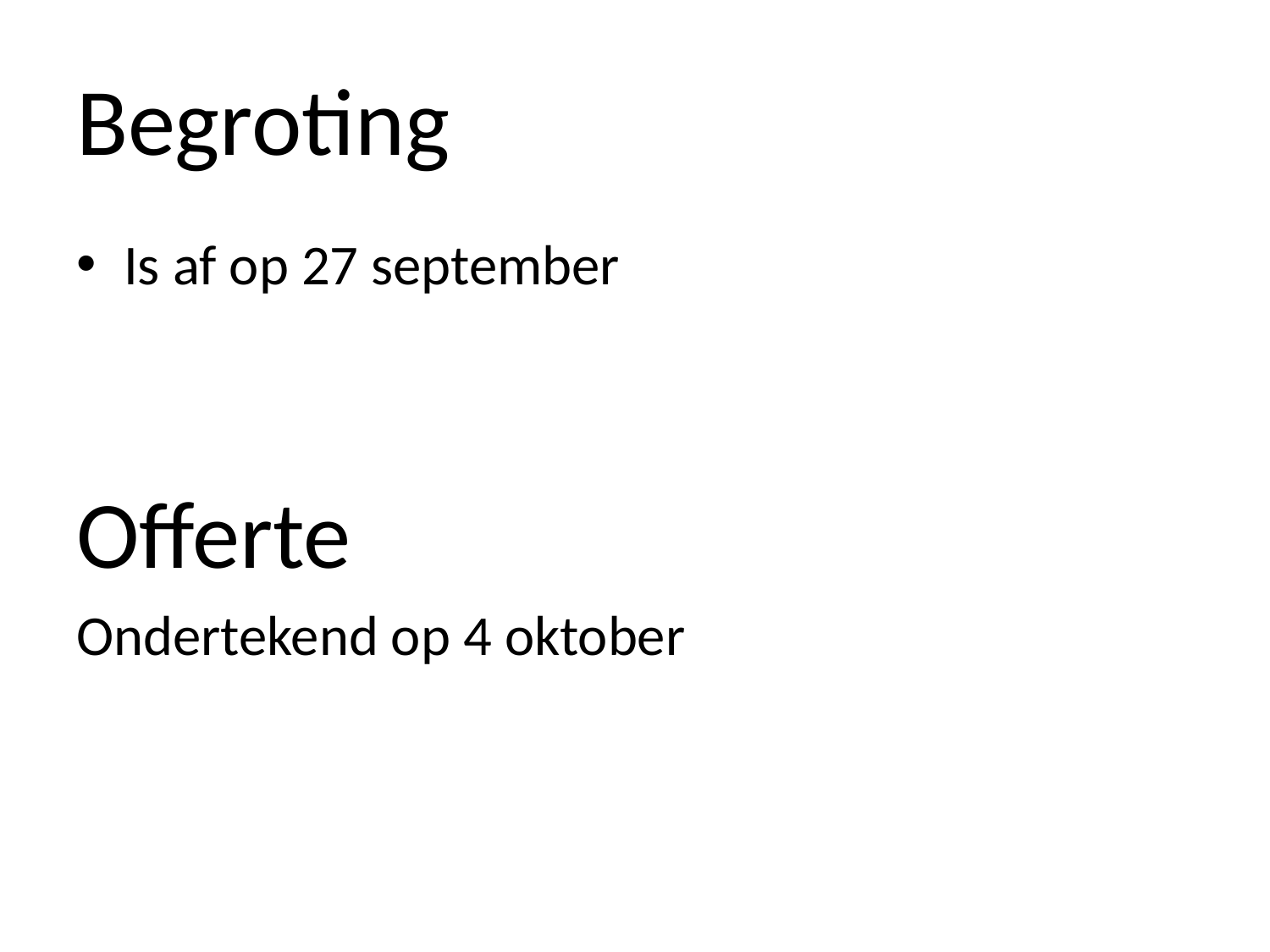

# Begroting
Is af op 27 september

Offerte
Ondertekend op 4 oktober